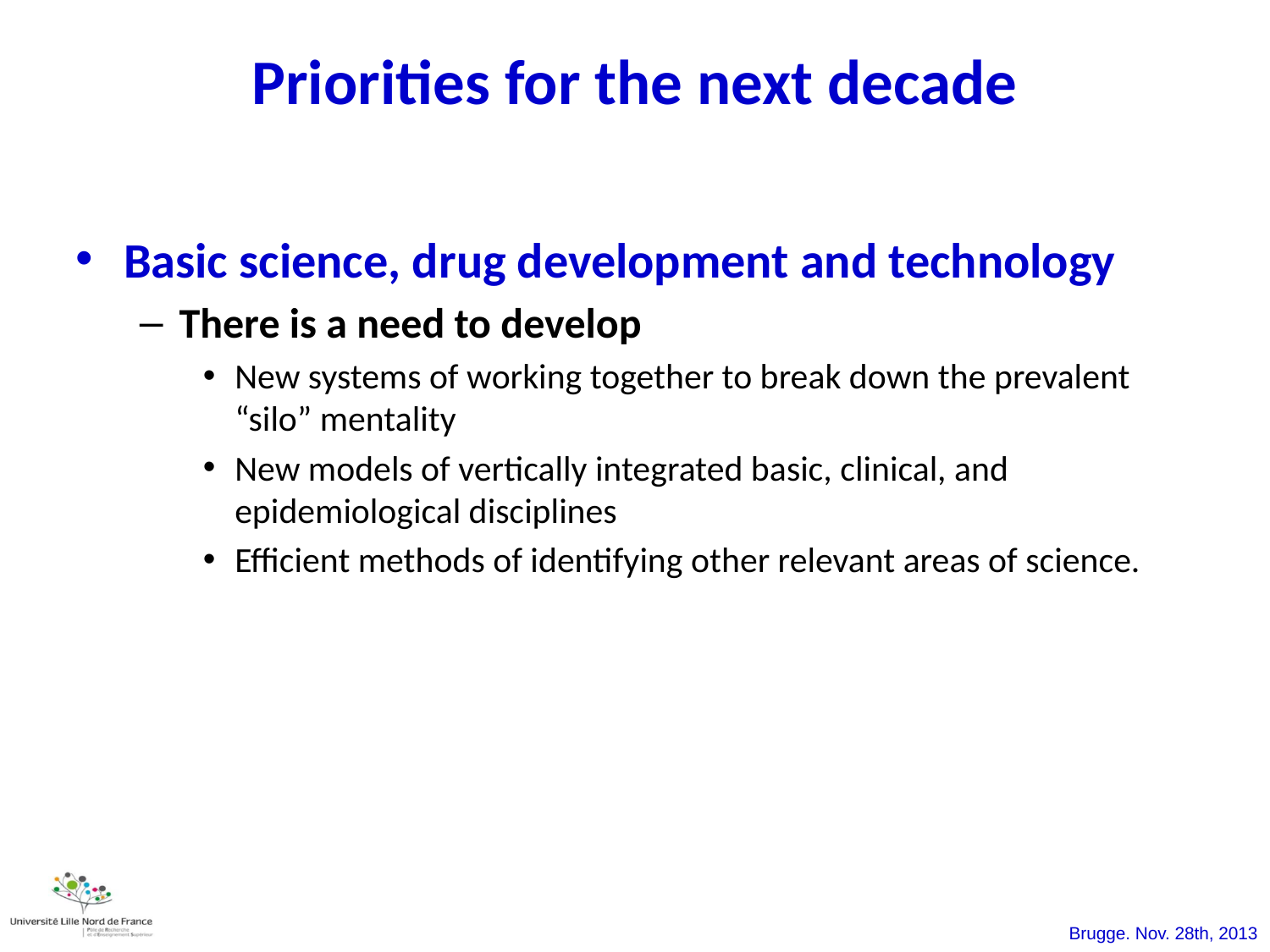

Priorities for the next decade
Basic science, drug development and technology
There is a need to develop
New systems of working together to break down the prevalent “silo” mentality
New models of vertically integrated basic, clinical, and epidemiological disciplines
Efficient methods of identifying other relevant areas of science.